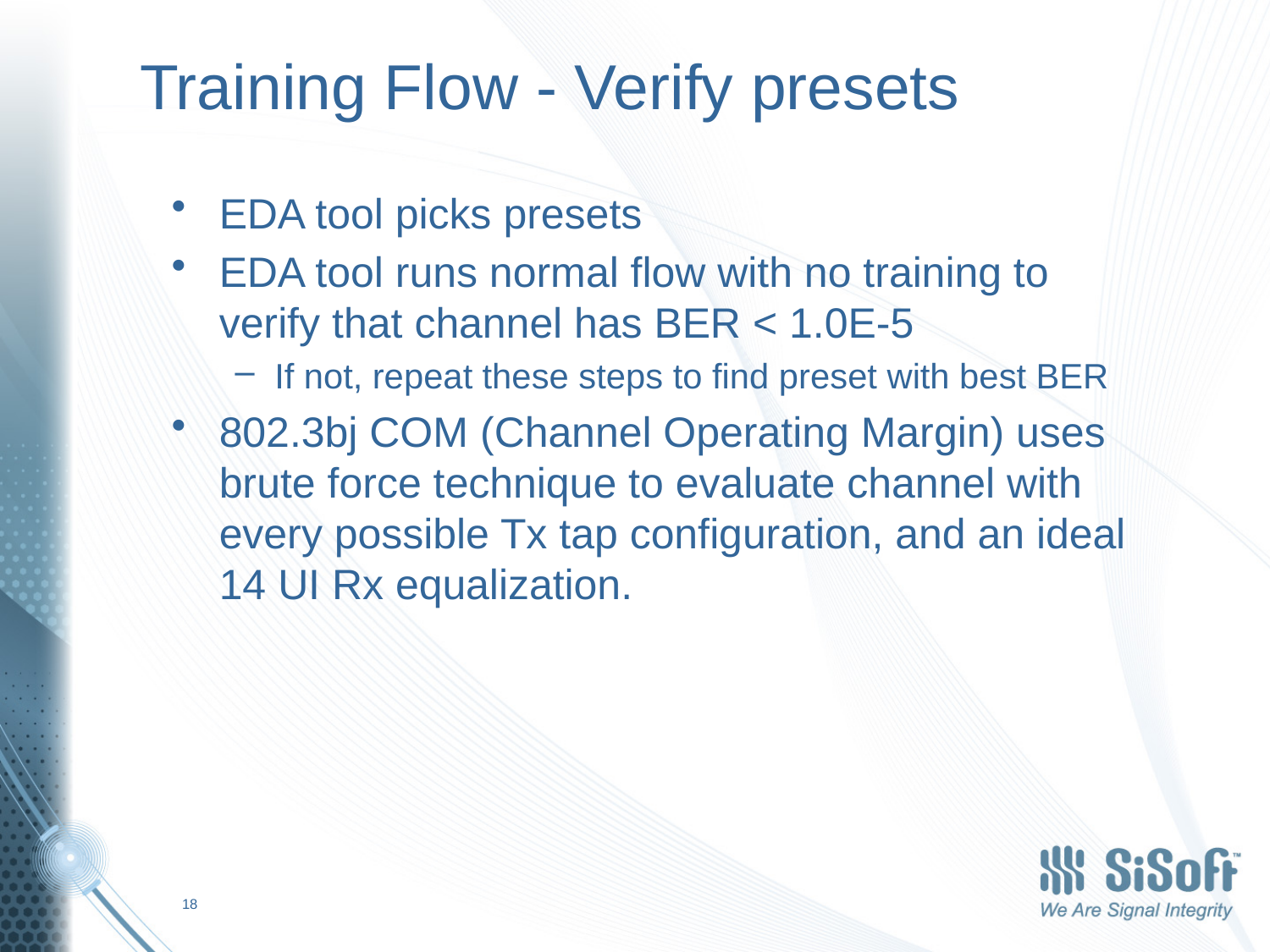

# Training Flow - Verify presets
EDA tool picks presets
EDA tool runs normal flow with no training to verify that channel has BER < 1.0E-5
If not, repeat these steps to find preset with best BER
802.3bj COM (Channel Operating Margin) uses brute force technique to evaluate channel with every possible Tx tap configuration, and an ideal 14 UI Rx equalization.

18